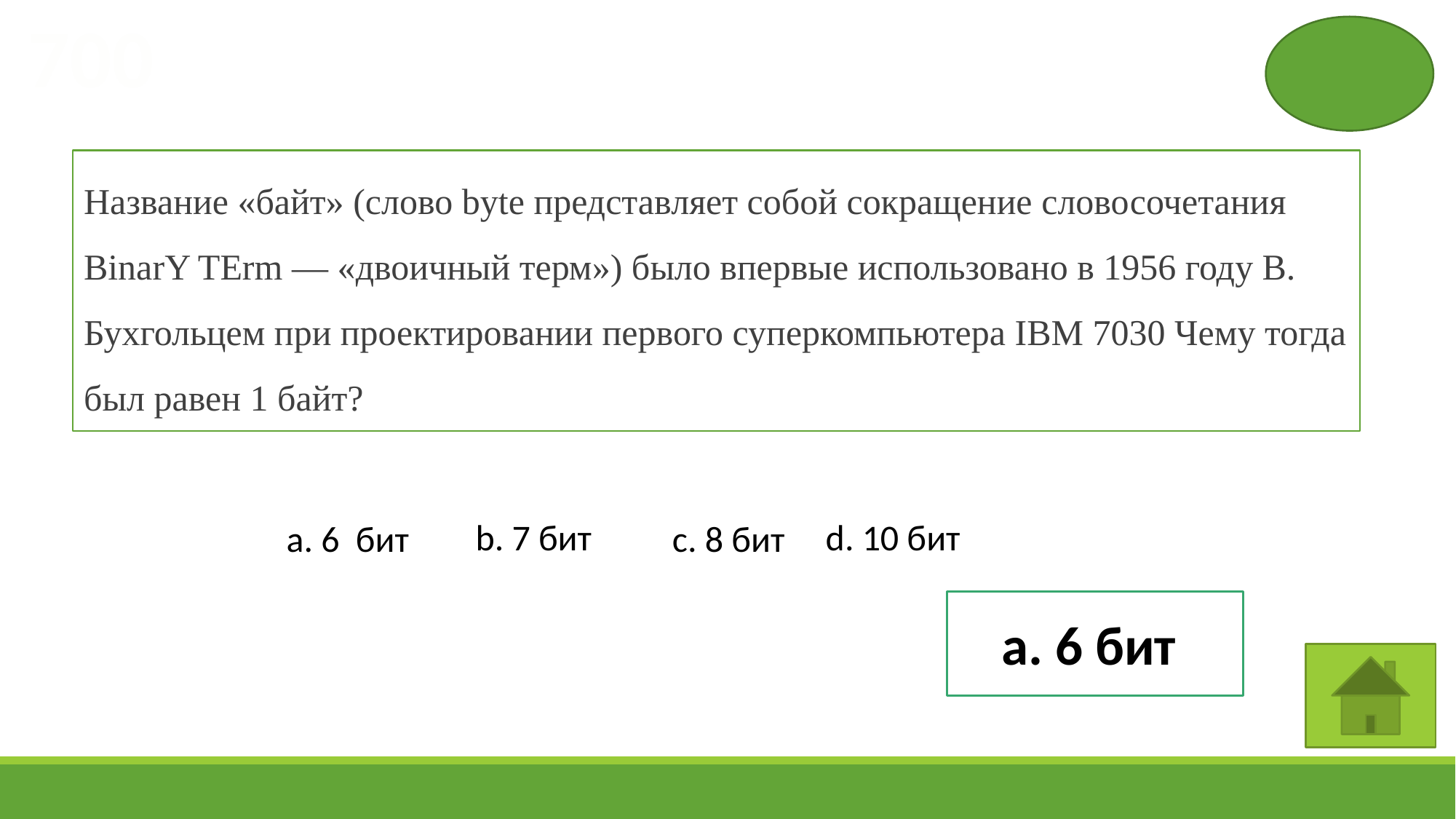

700

Название «байт» (слово byte представляет собой сокращение словосочетания BinarY TErm — «двоичный терм») было впервые использовано в 1956 году В. Бухгольцем при проектировании первого суперкомпьютера IBM 7030 Чему тогда был равен 1 байт?
 b. 7 бит
d. 10 бит
a. 6  бит
c. 8 бит
a. 6 бит